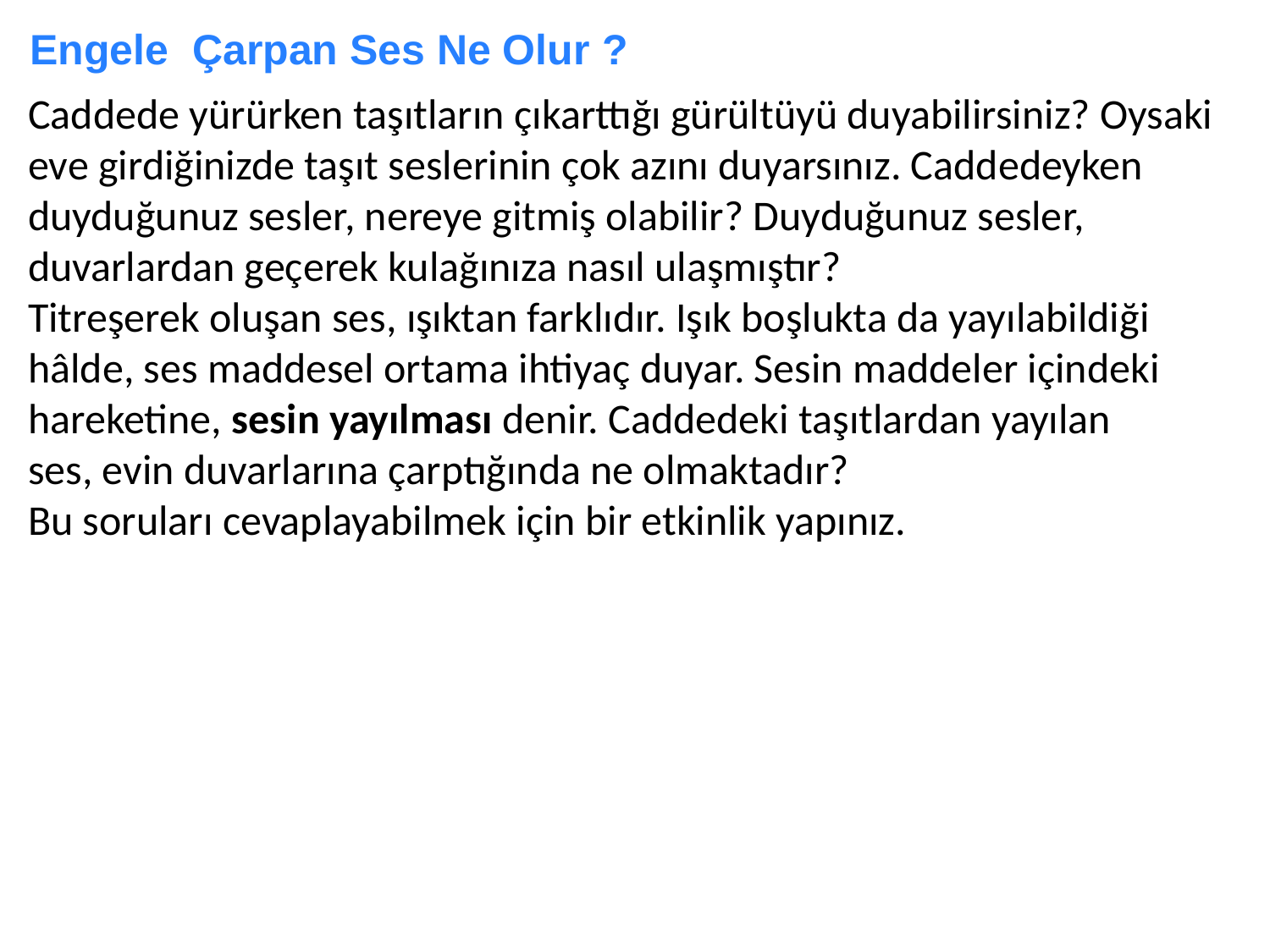

Engele  Çarpan Ses Ne Olur ?
Caddede yürürken taşıtların çıkarttığı gürültüyü duyabilirsiniz? Oysaki eve girdiğinizde taşıt seslerinin çok azını duyarsınız. Caddedeyken duyduğunuz sesler, nereye gitmiş olabilir? Duyduğunuz sesler,
duvarlardan geçerek kulağınıza nasıl ulaşmıştır?
Titreşerek oluşan ses, ışıktan farklıdır. Işık boşlukta da yayılabildiği hâlde, ses maddesel ortama ihtiyaç duyar. Sesin maddeler içindeki hareketine, sesin yayılması denir. Caddedeki taşıtlardan yayılan
ses, evin duvarlarına çarptığında ne olmaktadır?
Bu soruları cevaplayabilmek için bir etkinlik yapınız.